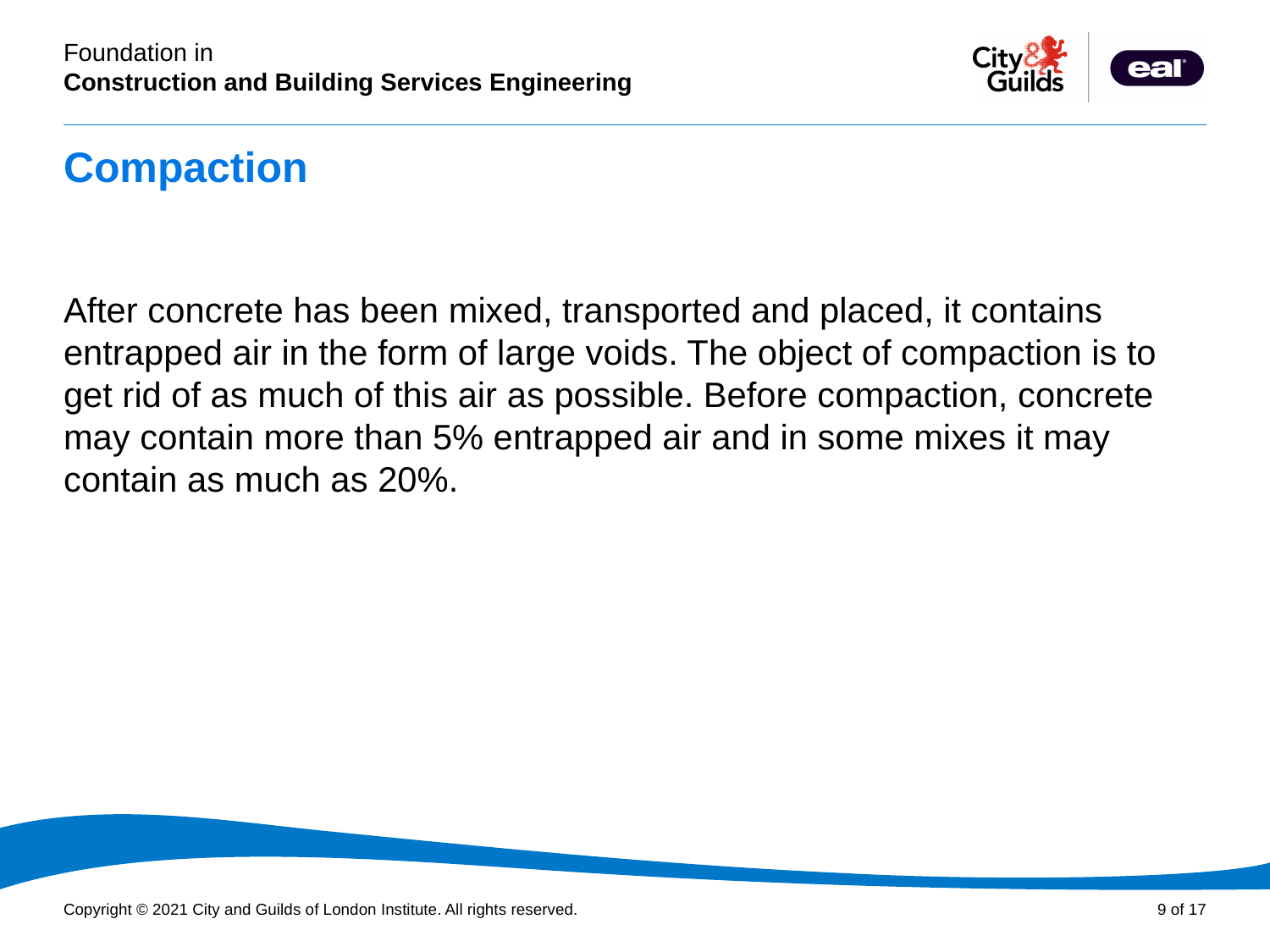

# Compaction

After concrete has been mixed, transported and placed, it contains entrapped air in the form of large voids. The object of compaction is to get rid of as much of this air as possible. Before compaction, concrete  may contain more than 5% entrapped air and in some mixes it may contain as much as 20%.